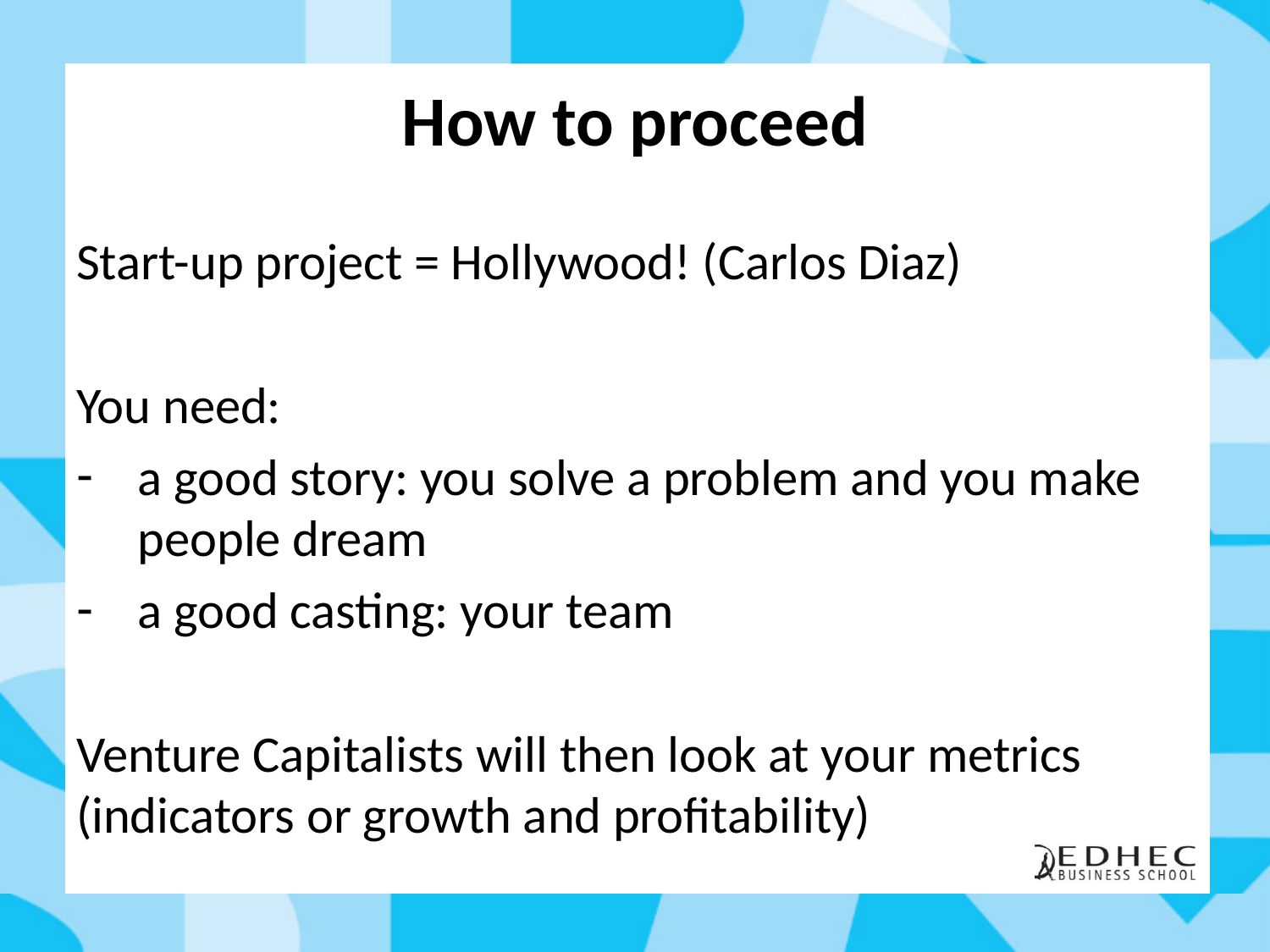

# How to proceed
Start-up project = Hollywood! (Carlos Diaz)

You need:
a good story: you solve a problem and you make people dream
a good casting: your team

Venture Capitalists will then look at your metrics (indicators or growth and profitability)